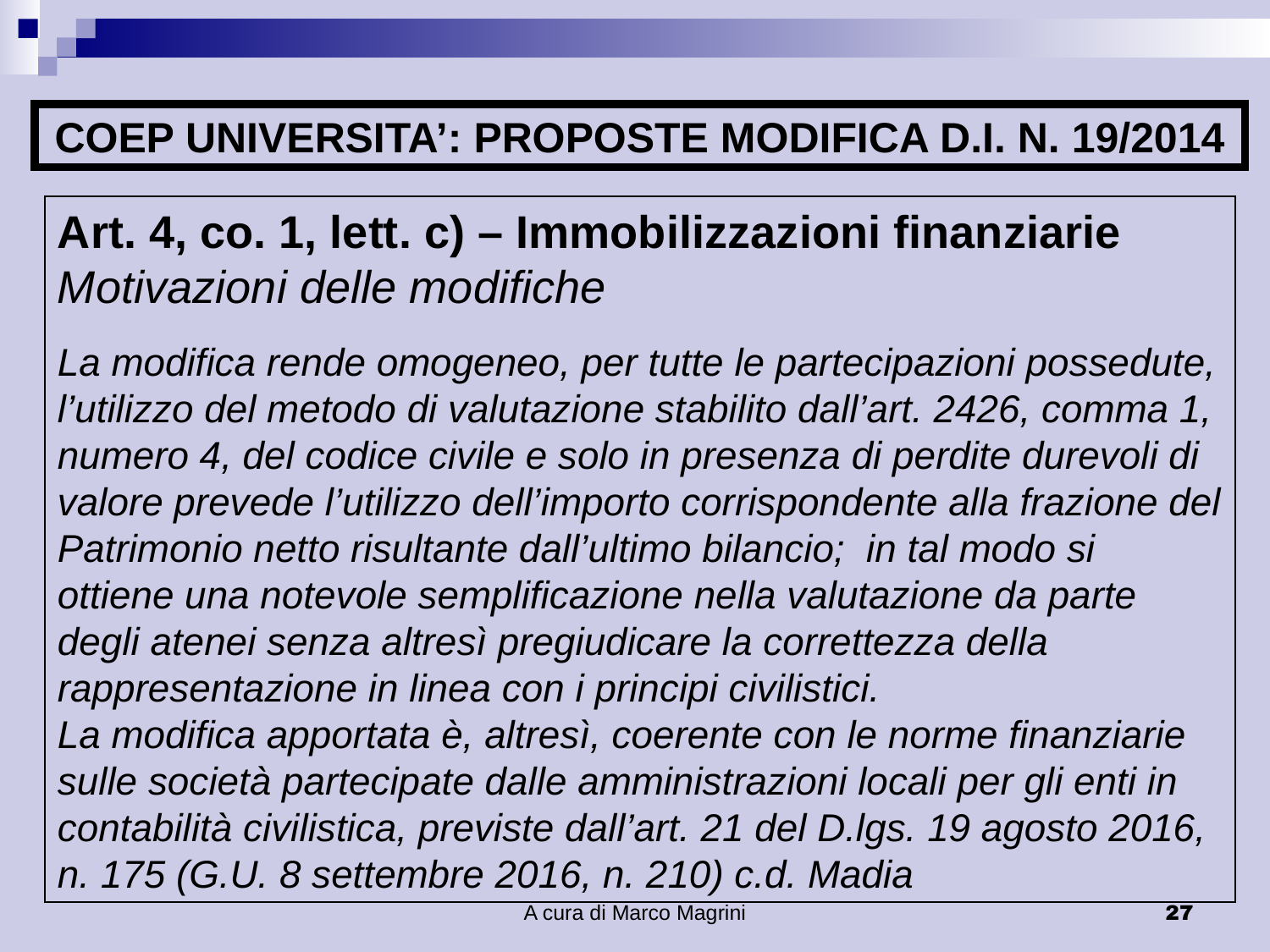

COEP UNIVERSITA’: PROPOSTE MODIFICA D.I. N. 19/2014
Art. 4, co. 1, lett. c) – Immobilizzazioni finanziarie
Motivazioni delle modifiche

La modifica rende omogeneo, per tutte le partecipazioni possedute, l’utilizzo del metodo di valutazione stabilito dall’art. 2426, comma 1, numero 4, del codice civile e solo in presenza di perdite durevoli di valore prevede l’utilizzo dell’importo corrispondente alla frazione del Patrimonio netto risultante dall’ultimo bilancio;  in tal modo si ottiene una notevole semplificazione nella valutazione da parte degli atenei senza altresì pregiudicare la correttezza della rappresentazione in linea con i principi civilistici.
La modifica apportata è, altresì, coerente con le norme finanziarie sulle società partecipate dalle amministrazioni locali per gli enti in contabilità civilistica, previste dall’art. 21 del D.lgs. 19 agosto 2016, n. 175 (G.U. 8 settembre 2016, n. 210) c.d. Madia
A cura di Marco Magrini
27